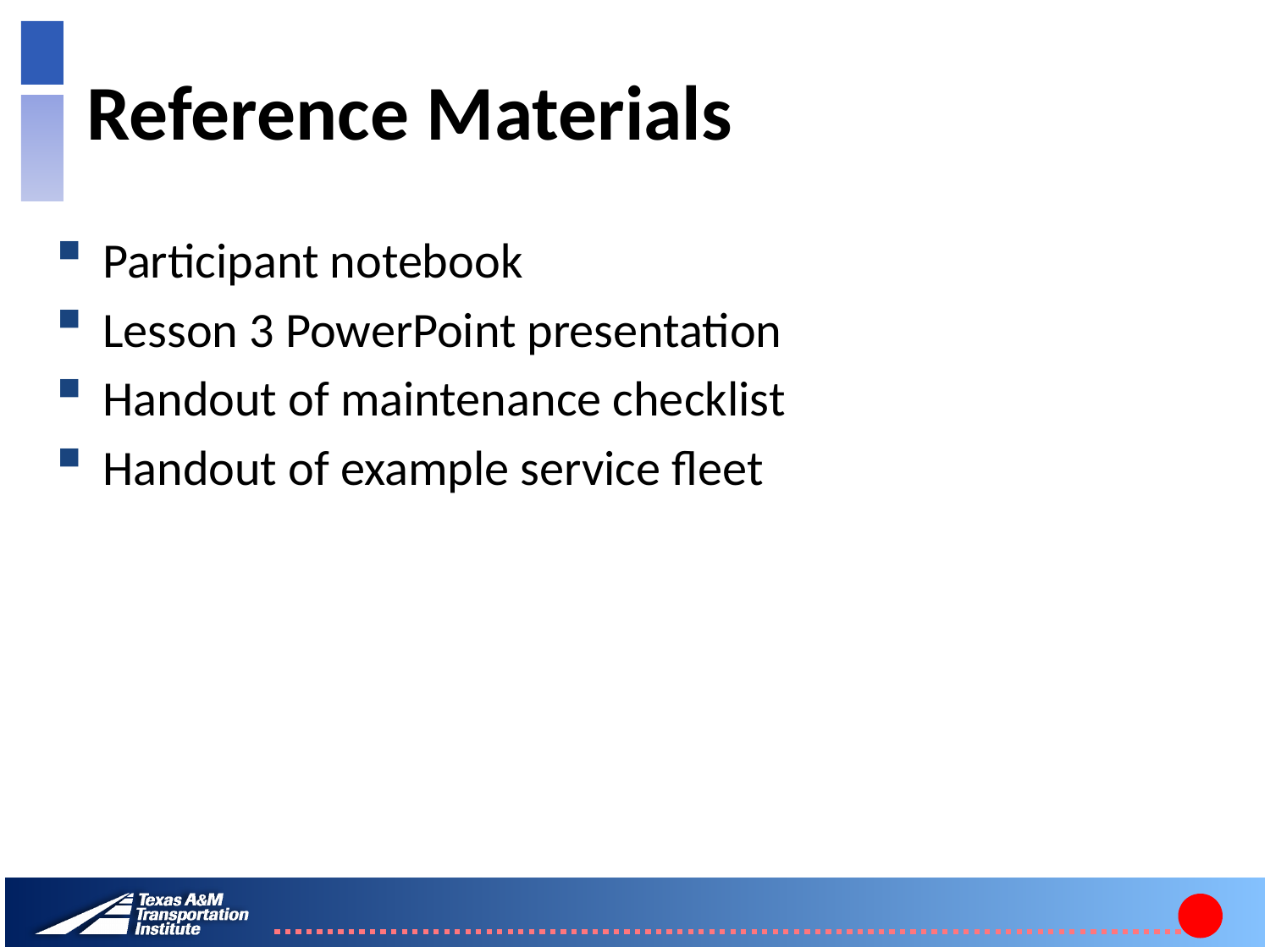

# Reference Materials
Participant notebook
Lesson 3 PowerPoint presentation
Handout of maintenance checklist
Handout of example service fleet